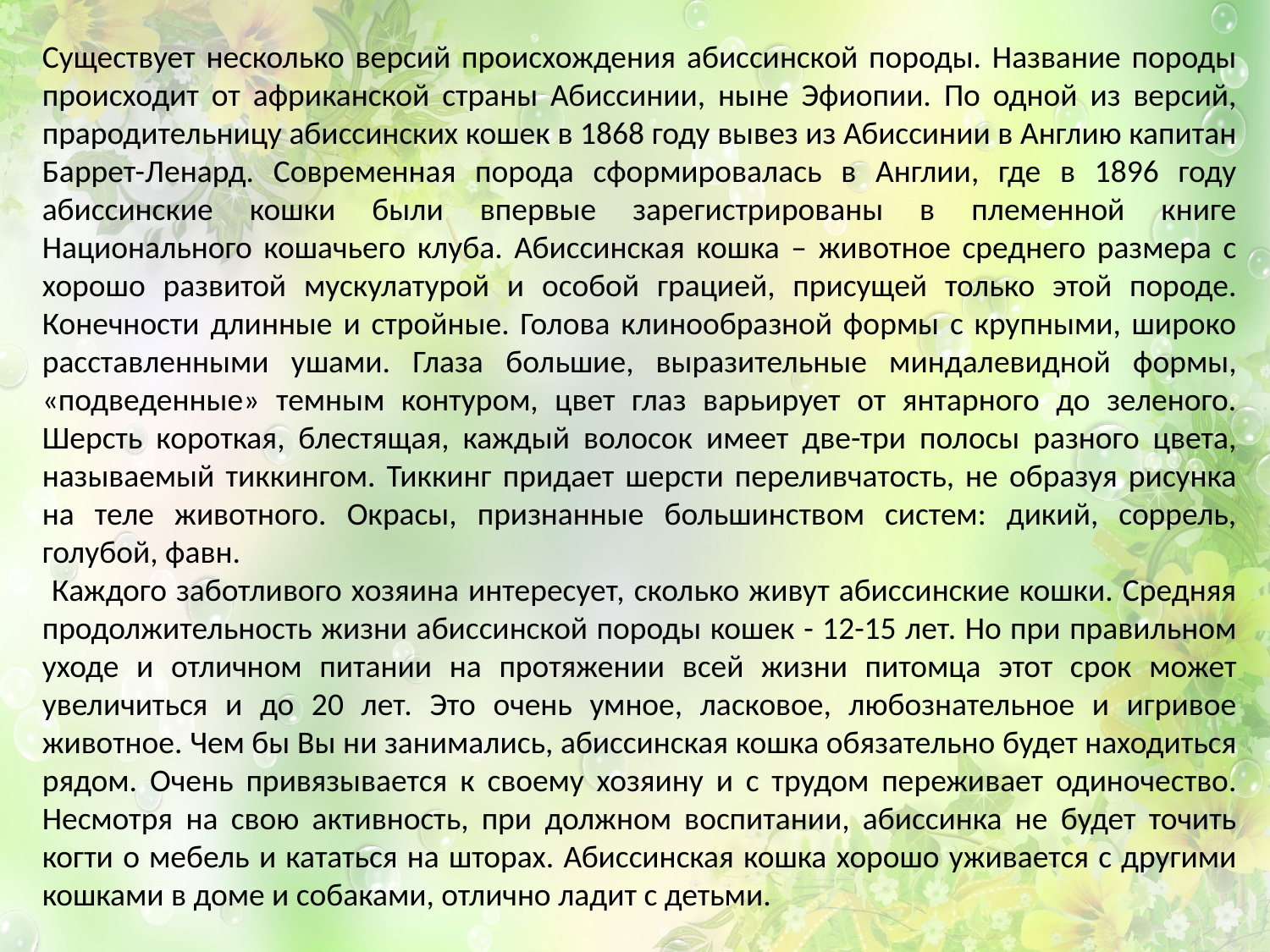

Существует несколько версий происхождения абиссинской породы. Название породы происходит от африканской страны Абиссинии, ныне Эфиопии. По одной из версий, прародительницу абиссинских кошек в 1868 году вывез из Абиссинии в Англию капитан Баррет-Ленард. Современная порода сформировалась в Англии, где в 1896 году абиссинские кошки были впервые зарегистрированы в племенной книге Национального кошачьего клуба. Абиссинская кошка – животное среднего размера с хорошо развитой мускулатурой и особой грацией, присущей только этой породе. Конечности длинные и стройные. Голова клинообразной формы с крупными, широко расставленными ушами. Глаза большие, выразительные миндалевидной формы, «подведенные» темным контуром, цвет глаз варьирует от янтарного до зеленого. Шерсть короткая, блестящая, каждый волосок имеет две-три полосы разного цвета, называемый тиккингом. Тиккинг придает шерсти переливчатость, не образуя рисунка на теле животного. Окрасы, признанные большинством систем: дикий, соррель, голубой, фавн.
 Каждого заботливого хозяина интересует, сколько живут абиссинские кошки. Средняя продолжительность жизни абиссинской породы кошек - 12-15 лет. Но при правильном уходе и отличном питании на протяжении всей жизни питомца этот срок может увеличиться и до 20 лет. Это очень умное, ласковое, любознательное и игривое животное. Чем бы Вы ни занимались, абиссинская кошка обязательно будет находиться рядом. Очень привязывается к своему хозяину и с трудом переживает одиночество. Несмотря на свою активность, при должном воспитании, абиссинка не будет точить когти о мебель и кататься на шторах. Абиссинская кошка хорошо уживается с другими кошками в доме и собаками, отлично ладит с детьми.